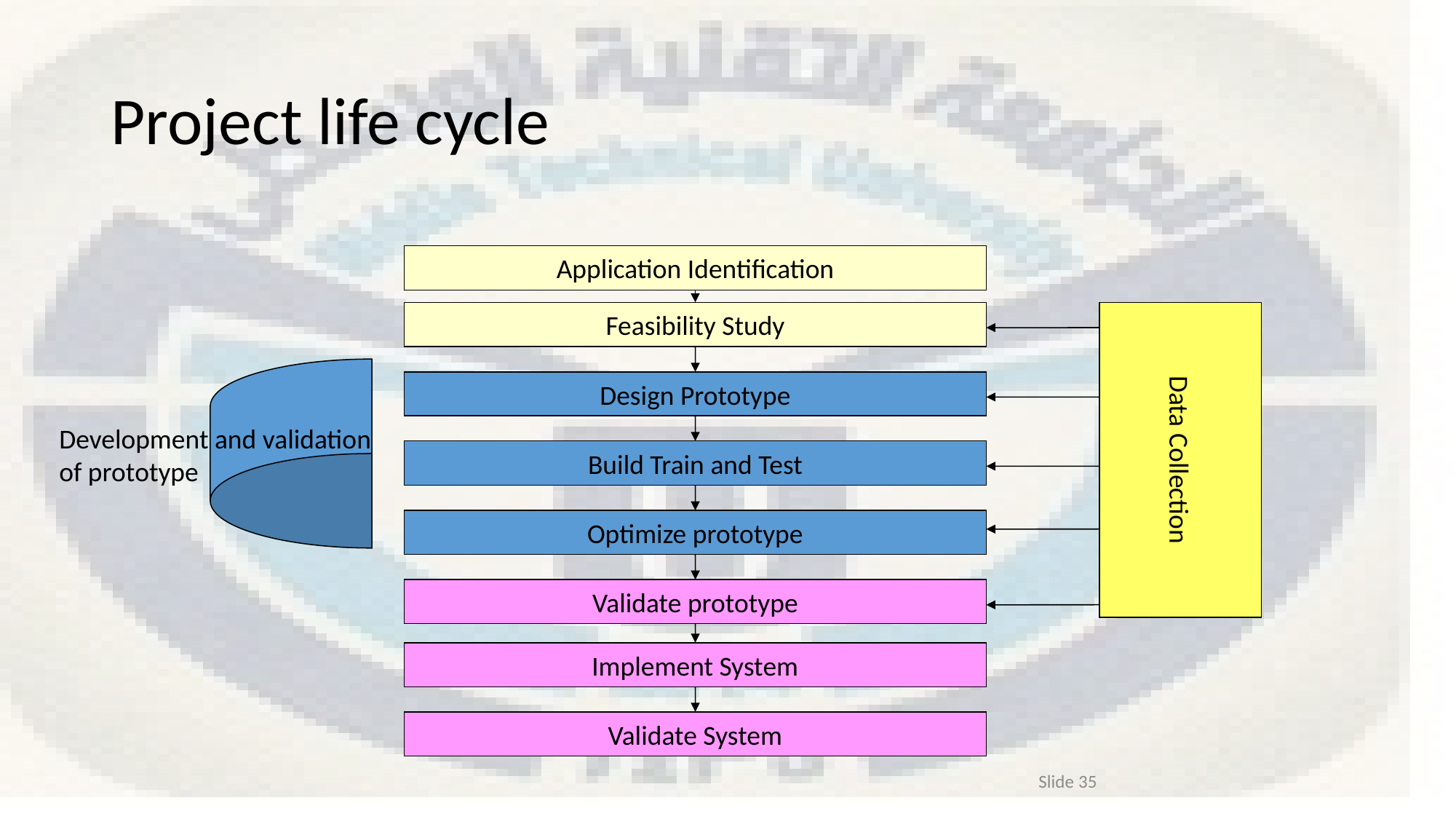

# Project life cycle
Application Identification

Feasibility Study

Design Prototype
Data Collection

Development and validation of prototype

Build Train and Test

Optimize prototype

Validate prototype

Implement System

Validate System
Slide 35